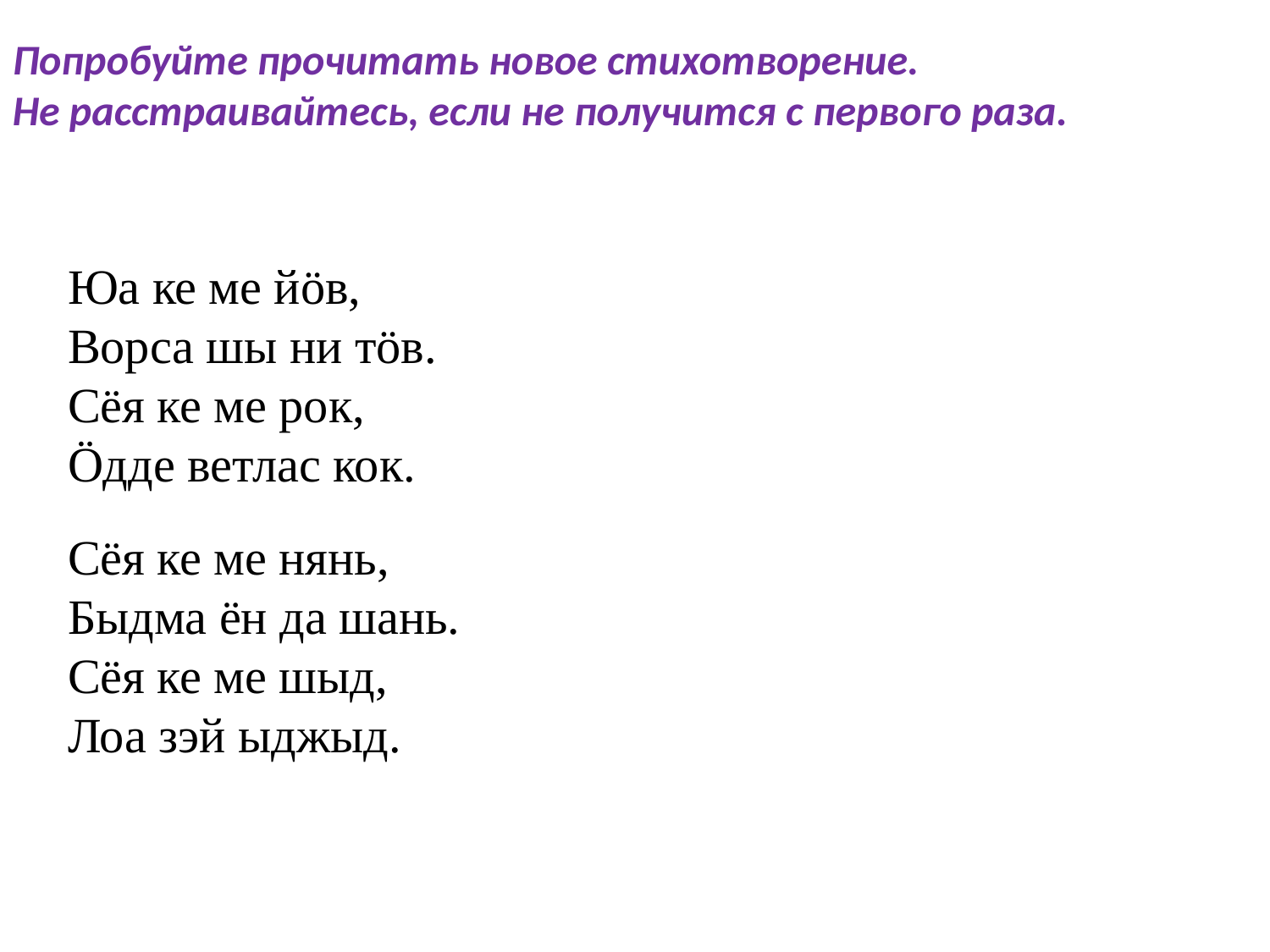

Попробуйте прочитать новое стихотворение.
Не расстраивайтесь, если не получится с первого раза.
Юа ке ме йöв,
Ворса шы ни тöв.
Сёя ке ме рок,
Öдде ветлас кок.

Сёя ке ме нянь,
Быдма ён да шань.
Сёя ке ме шыд,
Лоа зэй ыджыд.